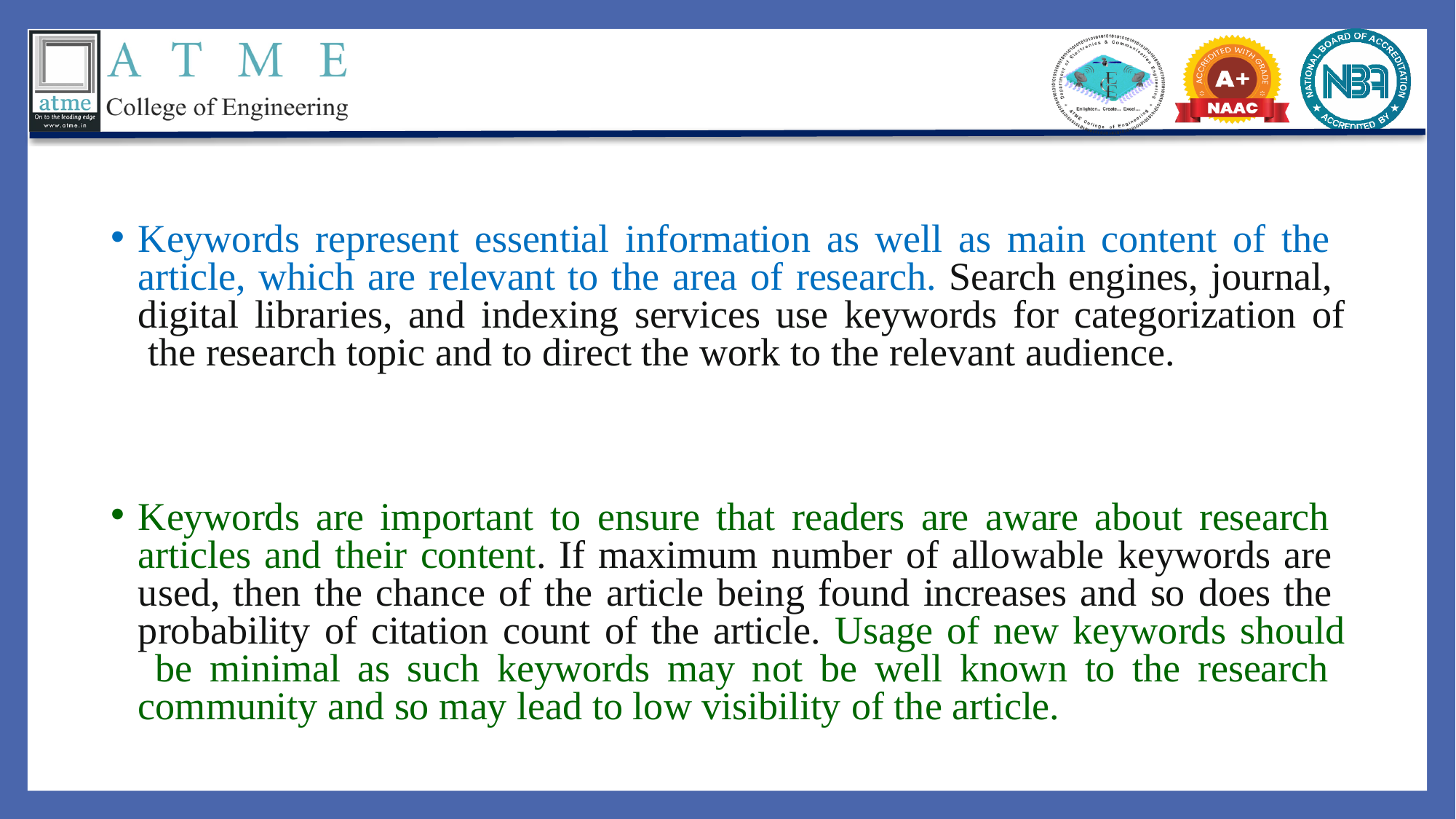

Keywords represent essential information as well as main content of the  article, which are relevant to the area of research. Search engines, journal,  digital libraries, and indexing services use keywords for categorization of  the research topic and to direct the work to the relevant audience.

Keywords are important to ensure that readers are aware about research  articles and their content. If maximum number of allowable keywords are  used, then the chance of the article being found increases and so does the  probability of citation count of the article. Usage of new keywords should  be minimal as such keywords may not be well known to the research  community and so may lead to low visibility of the article.